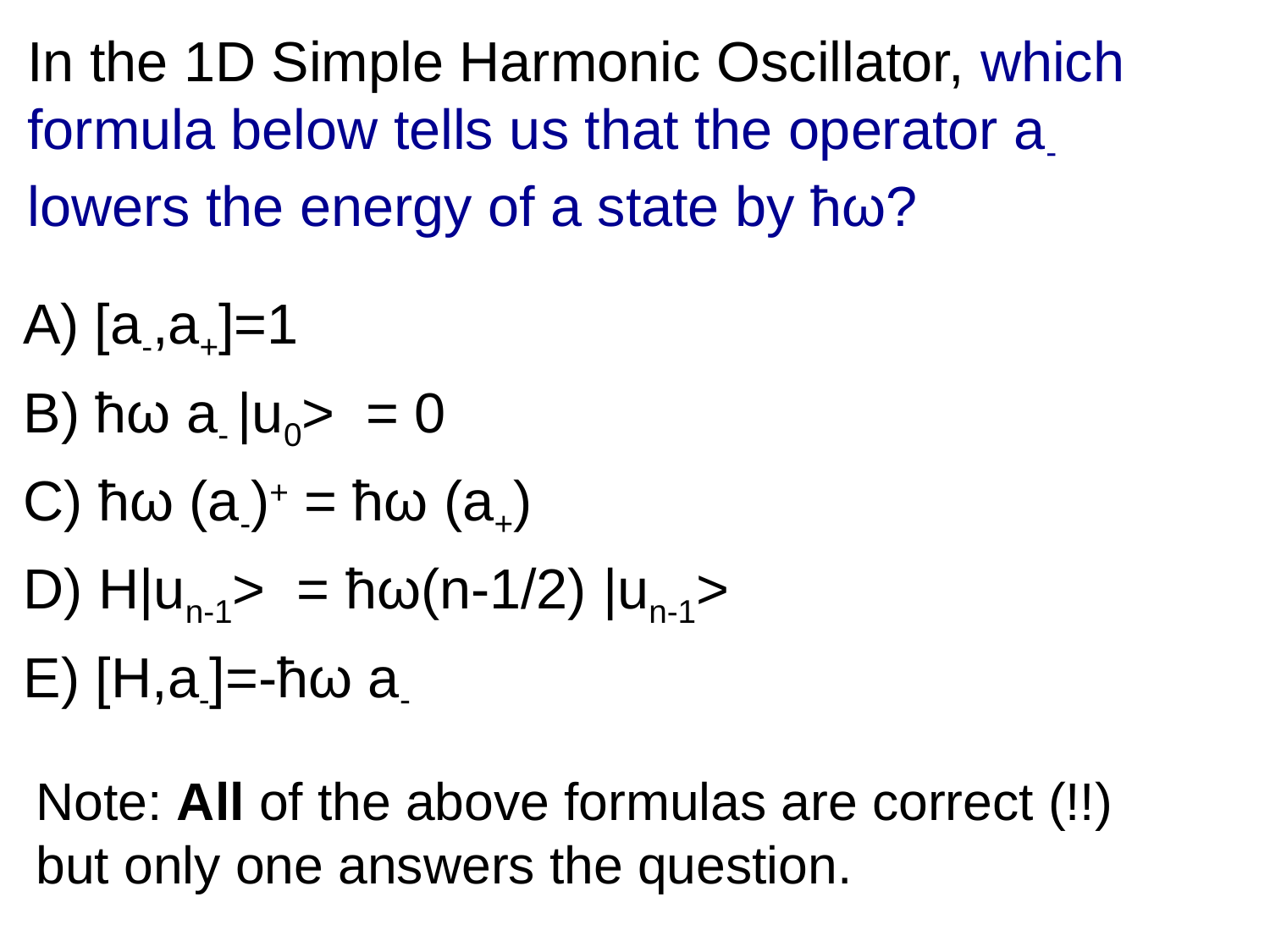

In the 1D Simple Harmonic Oscillator, which formula below tells us that the operator a-  lowers the energy of a state by ħω?
[a-,a+]=1
B) ħω a- |u0>  = 0
C) ħω (a-)+ = ħω (a+)
D) H|un-1>  = ħω(n-1/2) |un-1>
E) [H,a-]=-ħω a-

Note: All of the above formulas are correct (!!)  but only one answers the question.